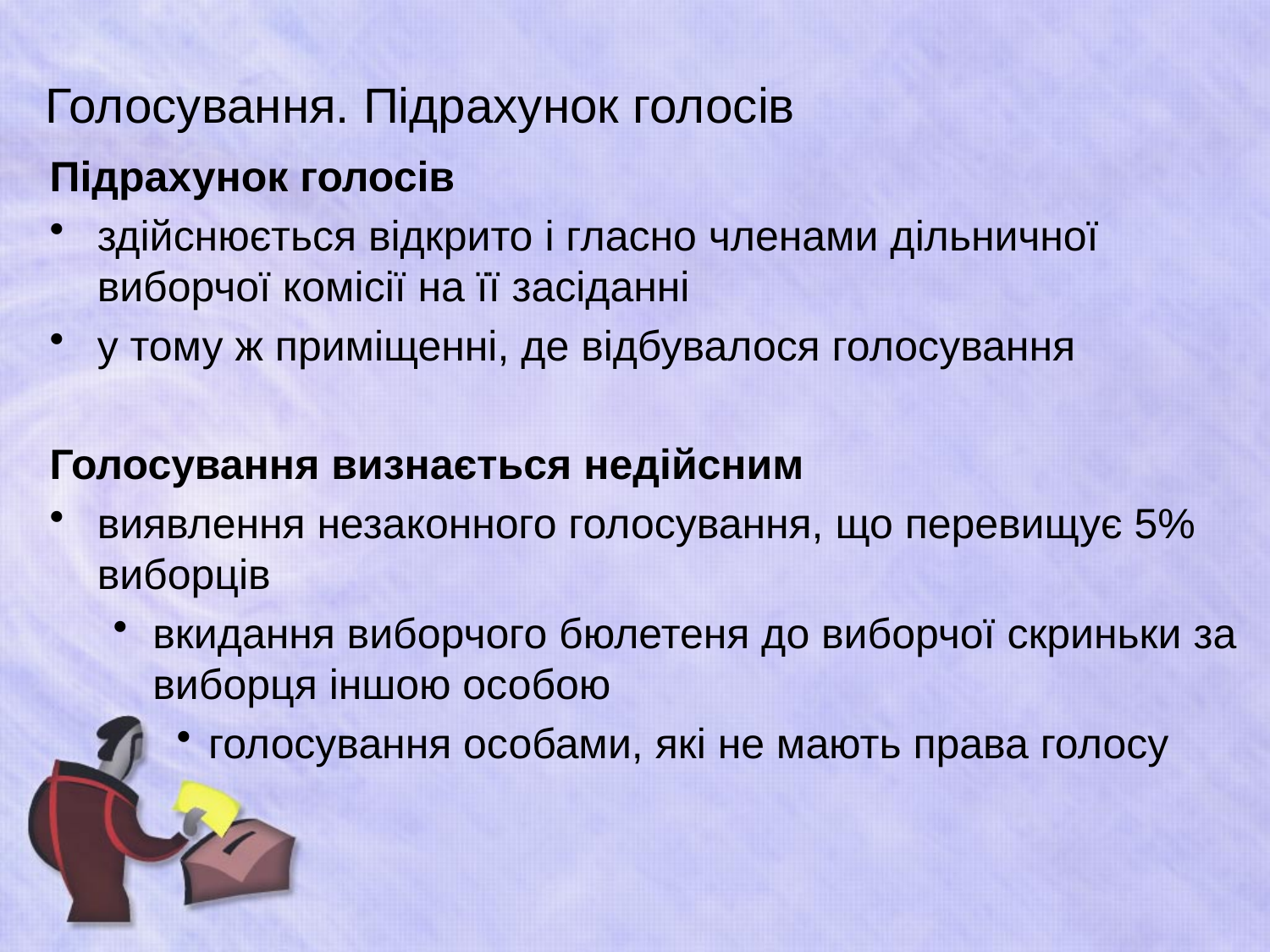

# Голосування. Підрахунок голосів
Підрахунок голосів
здійснюється відкрито і гласно членами дільничної виборчої комісії на її засіданні
у тому ж приміщенні, де відбувалося голосування

Голосування визнається недійсним
виявлення незаконного голосування, що перевищує 5% виборців
вкидання виборчого бюлетеня до виборчої скриньки за виборця іншою особою
голосування особами, які не мають права голосу